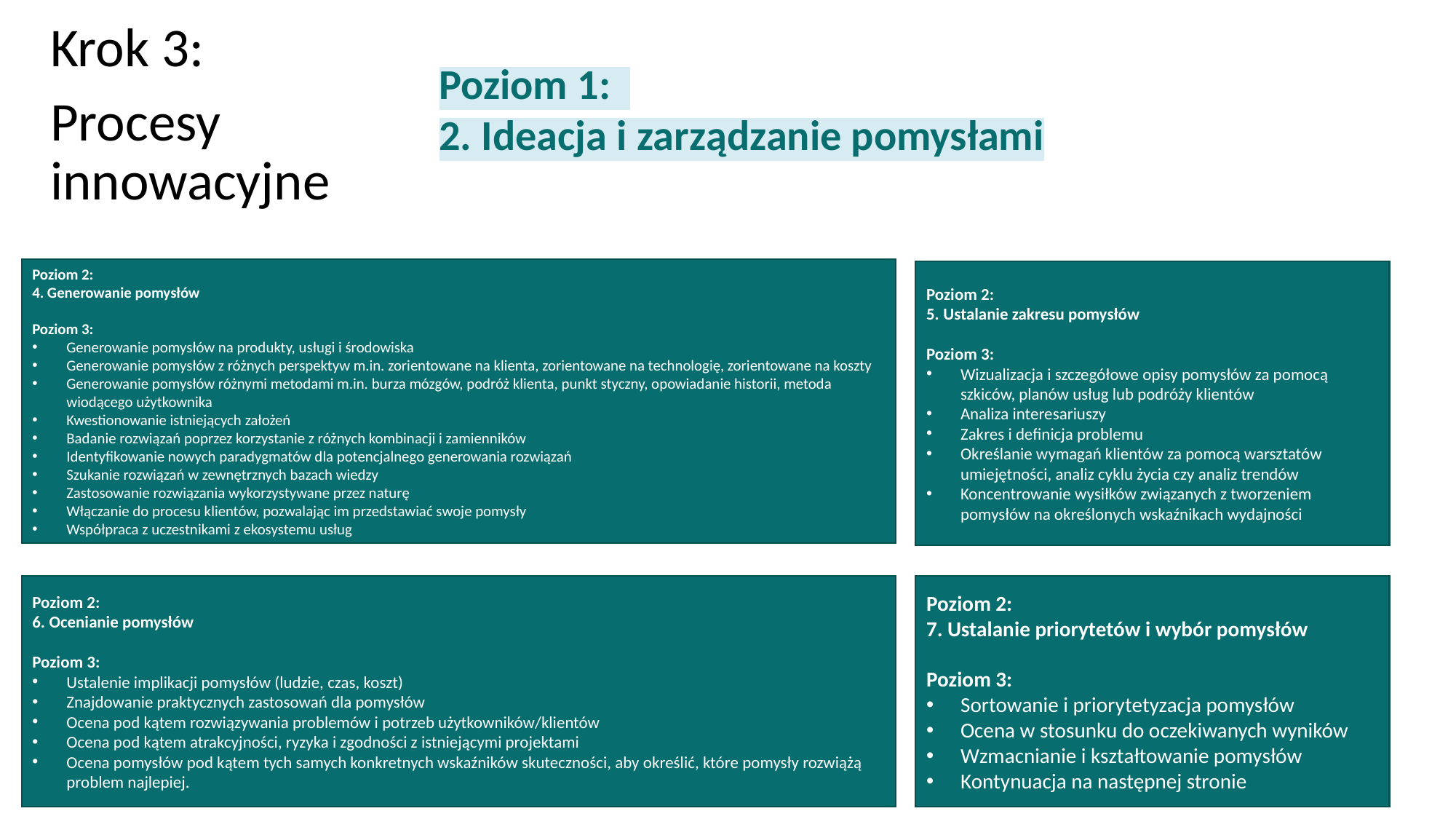

Krok 3:
Procesy innowacyjne
Poziom 1:
2. Ideacja i zarządzanie pomysłami
Poziom 2:
4. Generowanie pomysłów

Poziom 3:
Generowanie pomysłów na produkty, usługi i środowiska
Generowanie pomysłów z różnych perspektyw m.in. zorientowane na klienta, zorientowane na technologię, zorientowane na koszty
Generowanie pomysłów różnymi metodami m.in. burza mózgów, podróż klienta, punkt styczny, opowiadanie historii, metoda wiodącego użytkownika
Kwestionowanie istniejących założeń
Badanie rozwiązań poprzez korzystanie z różnych kombinacji i zamienników
Identyfikowanie nowych paradygmatów dla potencjalnego generowania rozwiązań
Szukanie rozwiązań w zewnętrznych bazach wiedzy
Zastosowanie rozwiązania wykorzystywane przez naturę
Włączanie do procesu klientów, pozwalając im przedstawiać swoje pomysły
Współpraca z uczestnikami z ekosystemu usług
Poziom 2:
5. Ustalanie zakresu pomysłów

Poziom 3:
Wizualizacja i szczegółowe opisy pomysłów za pomocą szkiców, planów usług lub podróży klientów
Analiza interesariuszy
Zakres i definicja problemu
Określanie wymagań klientów za pomocą warsztatów umiejętności, analiz cyklu życia czy analiz trendów
Koncentrowanie wysiłków związanych z tworzeniem pomysłów na określonych wskaźnikach wydajności

Poziom 2:
7. Ustalanie priorytetów i wybór pomysłów

Poziom 3:
Sortowanie i priorytetyzacja pomysłów
Ocena w stosunku do oczekiwanych wyników
Wzmacnianie i kształtowanie pomysłów
Kontynuacja na następnej stronie
Poziom 2:
6. Ocenianie pomysłów

Poziom 3:
Ustalenie implikacji pomysłów (ludzie, czas, koszt)
Znajdowanie praktycznych zastosowań dla pomysłów
Ocena pod kątem rozwiązywania problemów i potrzeb użytkowników/klientów
Ocena pod kątem atrakcyjności, ryzyka i zgodności z istniejącymi projektami
Ocena pomysłów pod kątem tych samych konkretnych wskaźników skuteczności, aby określić, które pomysły rozwiążą problem najlepiej.